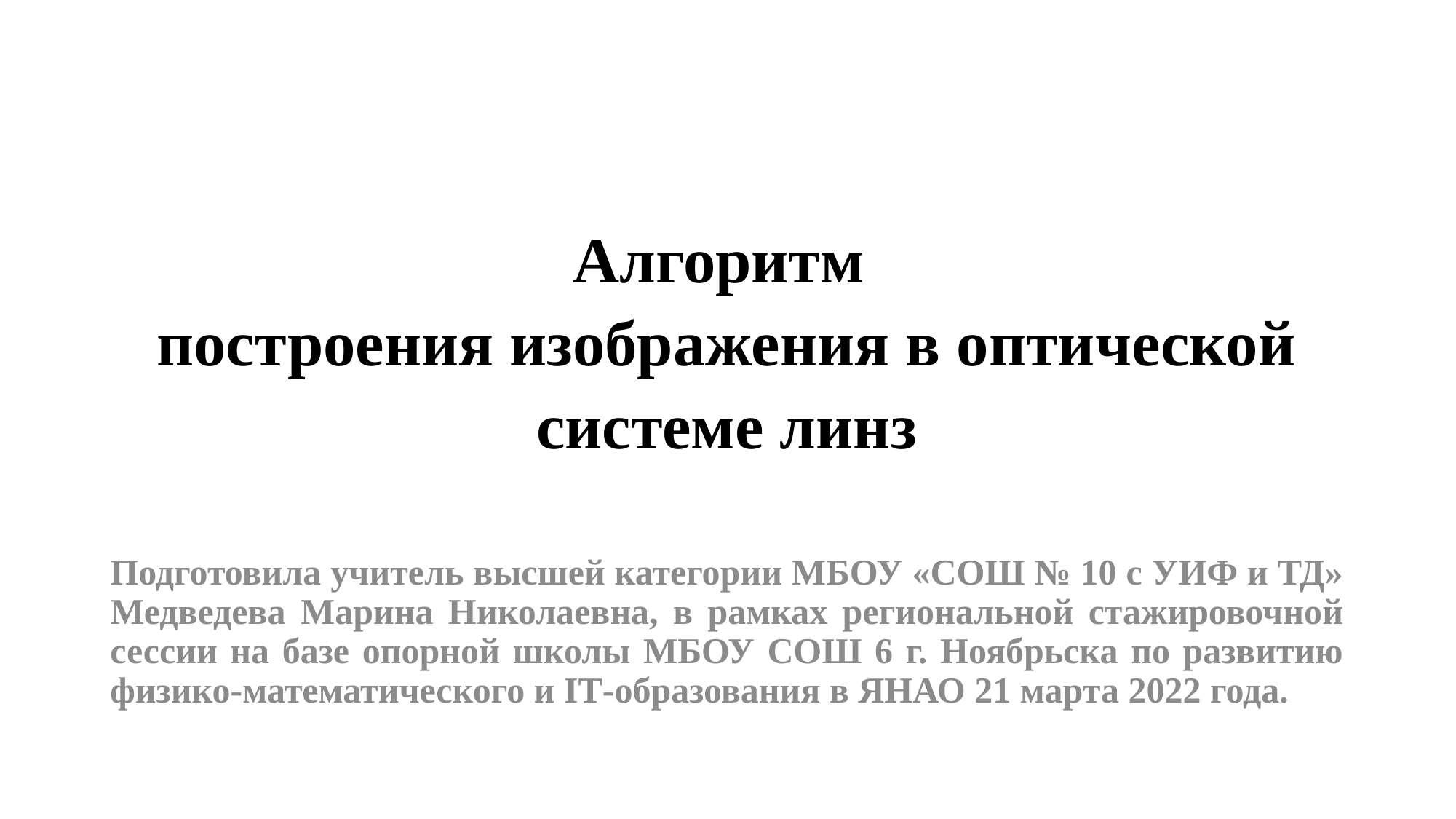

# Алгоритм построения изображения в оптической системе линз
Подготовила учитель высшей категории МБОУ «СОШ № 10 с УИФ и ТД» Медведева Марина Николаевна, в рамках региональной стажировочной сессии на базе опорной школы МБОУ СОШ 6 г. Ноябрьска по развитию физико-математического и IT-образования в ЯНАО 21 марта 2022 года.